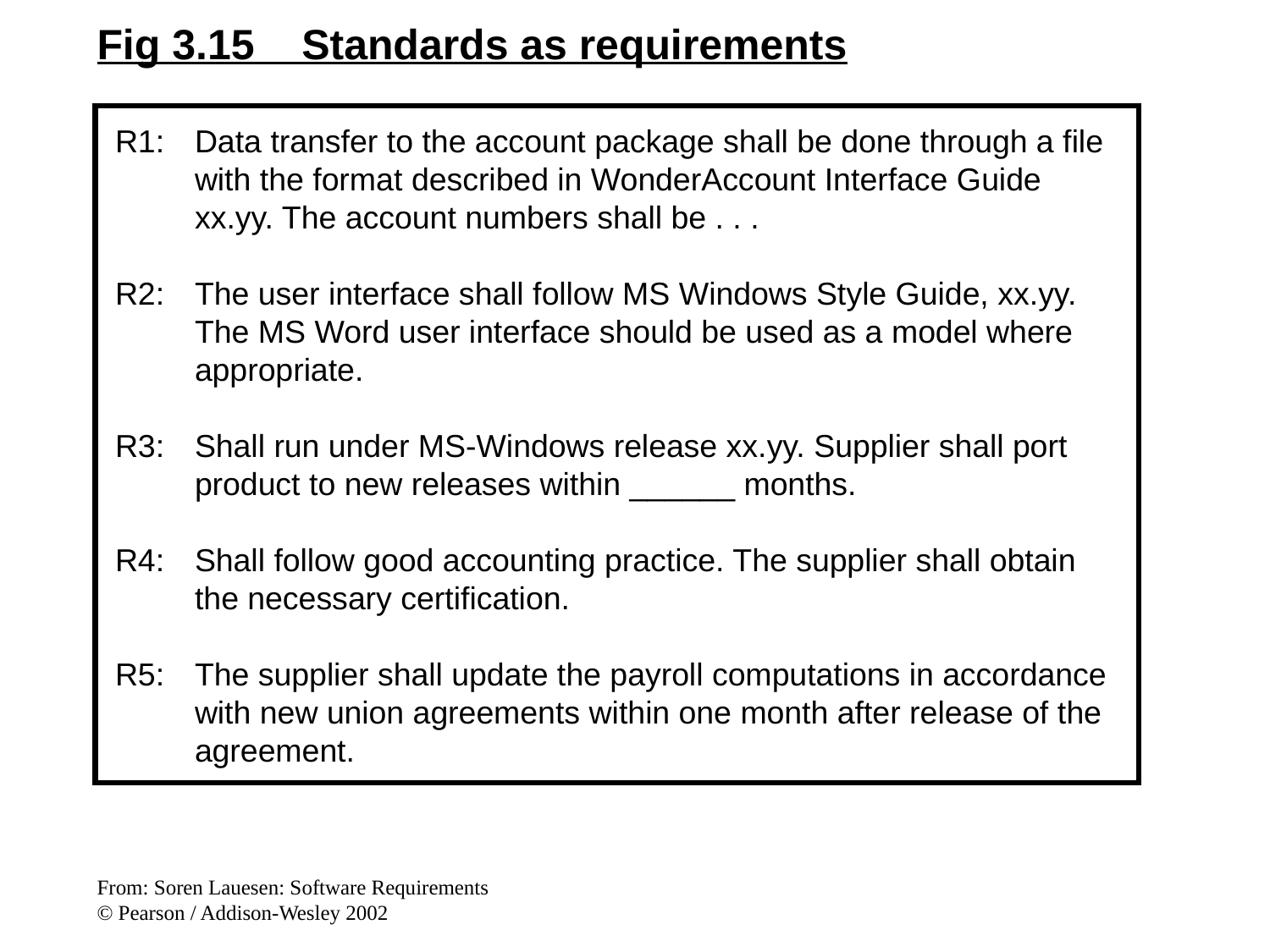

Fig 3.15    Standards as requirements
R1:	Data transfer to the account package shall be done through a file with the format described in WonderAccount Interface Guide xx.yy. The account numbers shall be . . .

R2:	The user interface shall follow MS Windows Style Guide, xx.yy. The MS Word user interface should be used as a model where appropriate.

R3:	Shall run under MS-Windows release xx.yy. Supplier shall port product to new releases within ______ months.

R4:	Shall follow good accounting practice. The supplier shall obtain the necessary certification.

R5:	The supplier shall update the payroll computations in accordance with new union agreements within one month after release of the agreement.
From: Soren Lauesen: Software Requirements
© Pearson / Addison-Wesley 2002